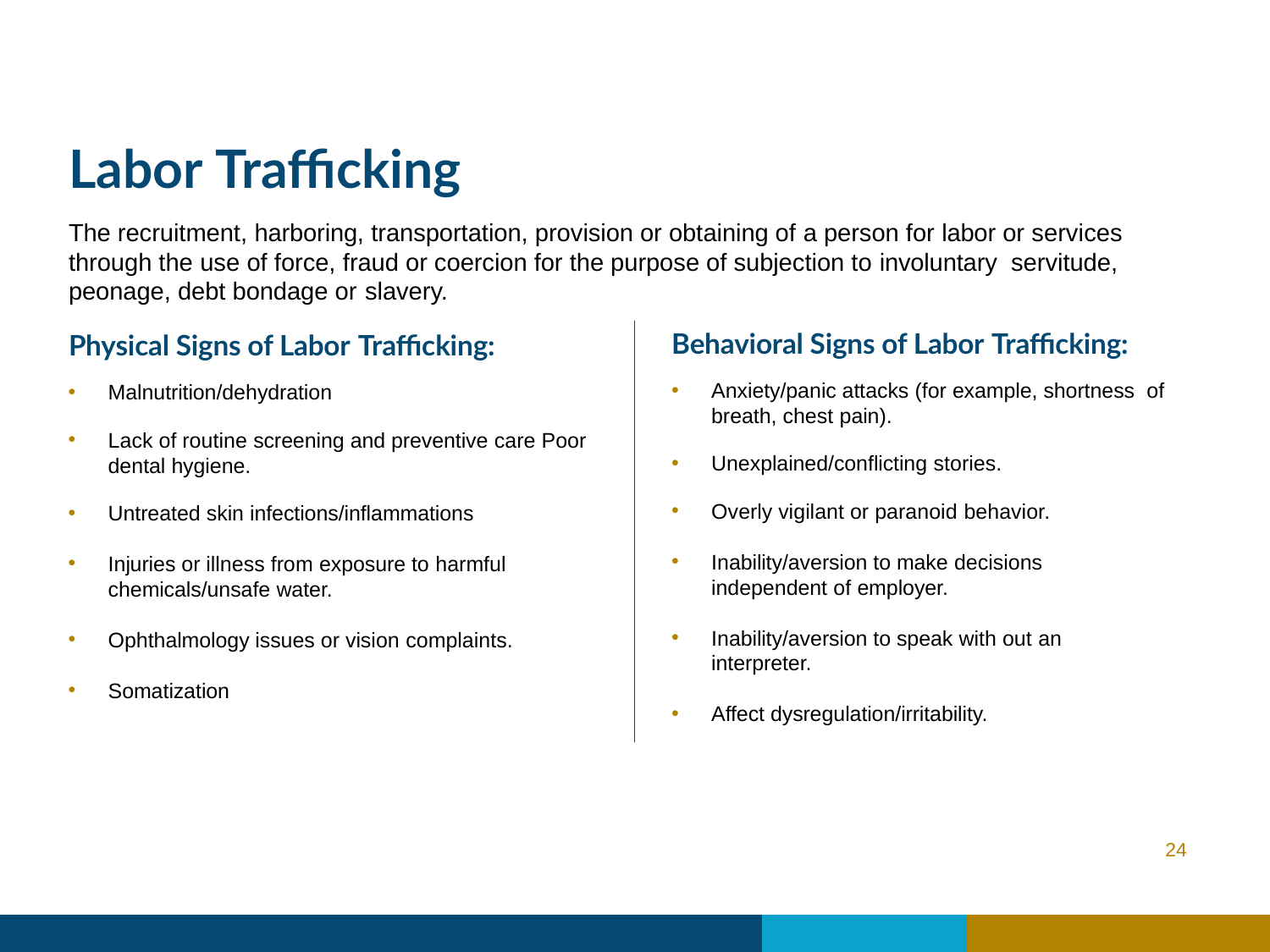

# Labor Trafficking
The recruitment, harboring, transportation, provision or obtaining of a person for labor or services through the use of force, fraud or coercion for the purpose of subjection to involuntary  servitude, peonage, debt bondage or slavery.

Behavioral Signs of Labor Trafficking:
Physical Signs of Labor Trafficking:
Malnutrition/dehydration

Lack of routine screening and preventive care Poor  dental hygiene.

Untreated skin infections/inflammations
Injuries or illness from exposure to harmful  chemicals/unsafe water.
Ophthalmology issues or vision complaints.
Somatization
Anxiety/panic attacks (for example, shortness  of breath, chest pain).

Unexplained/conflicting stories.

Overly vigilant or paranoid behavior.
Inability/aversion to make decisions  independent of employer.
Inability/aversion to speak with out an  interpreter.
Affect dysregulation/irritability.
24